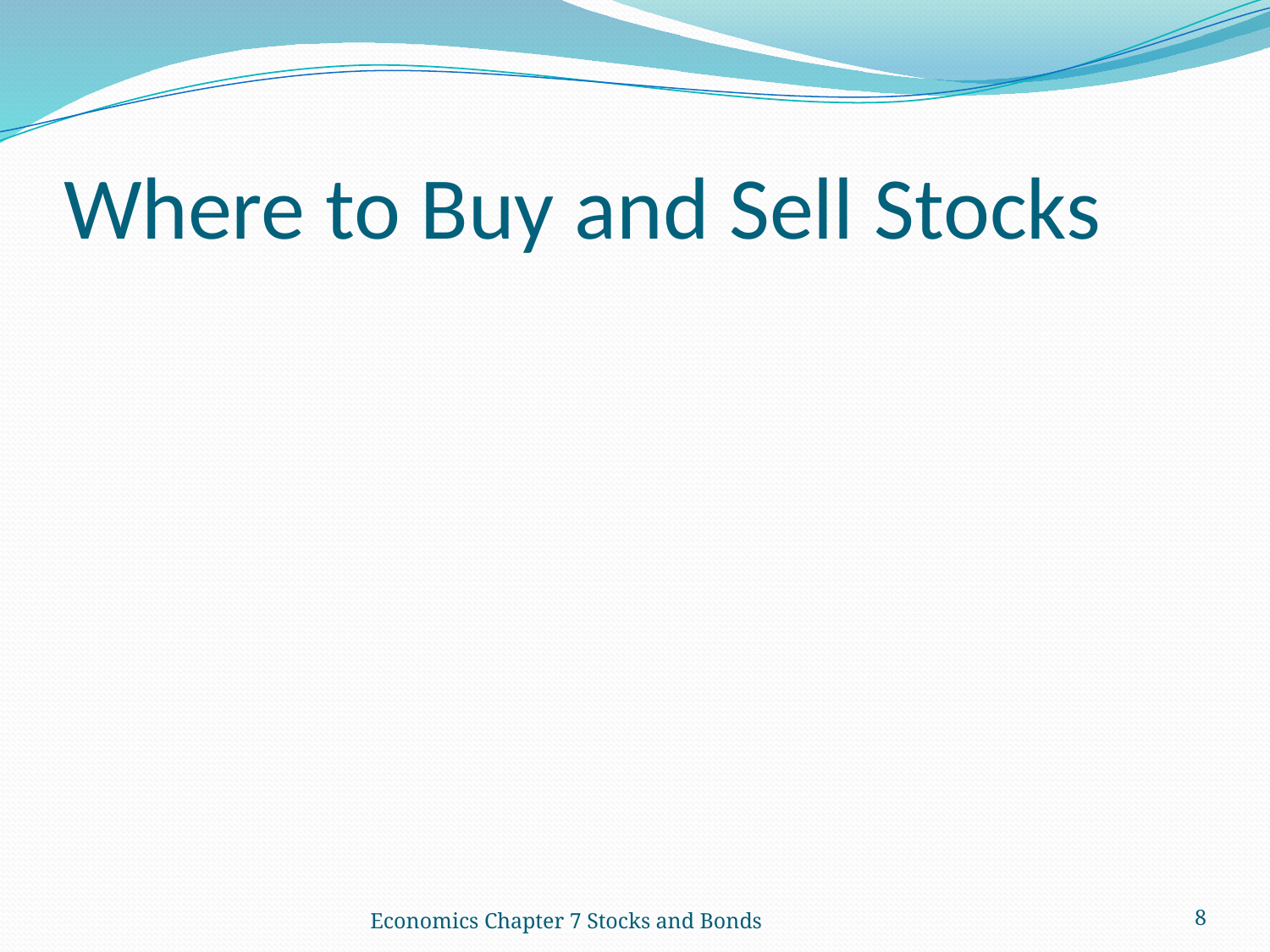

# Where to Buy and Sell Stocks

Economics Chapter 7 Stocks and Bonds
8